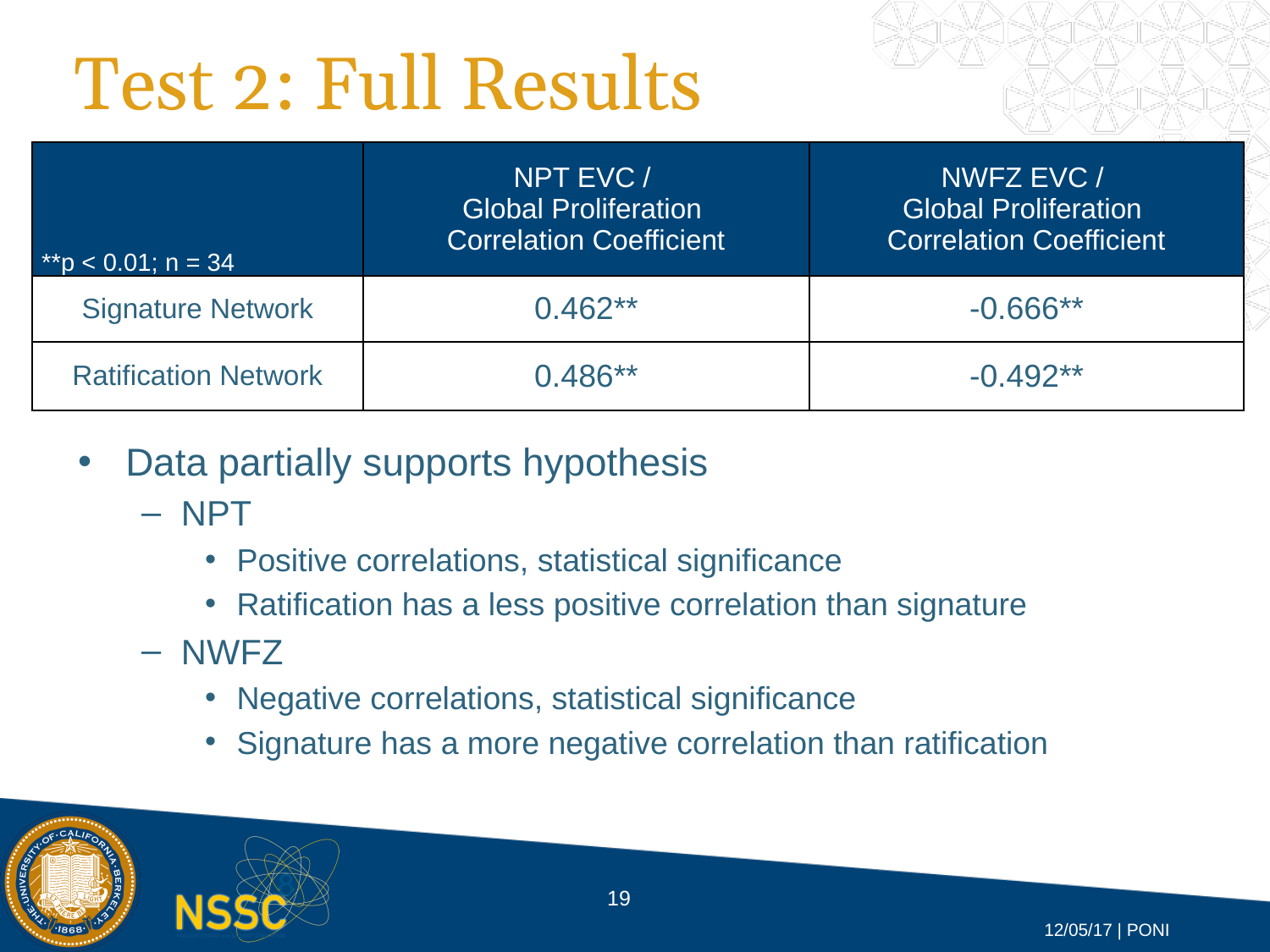

# Test 2: Full Results
| \*\*p < 0.01; n = 34 | NPT EVC / Global Proliferation Correlation Coefficient | NWFZ EVC / Global Proliferation Correlation Coefficient |
| --- | --- | --- |
| Signature Network | 0.462\*\* | -0.666\*\* |
| Ratification Network | 0.486\*\* | -0.492\*\* |
Data partially supports hypothesis
NPT
Positive correlations, statistical significance
Ratification has a less positive correlation than signature
NWFZ
Negative correlations, statistical significance
Signature has a more negative correlation than ratification